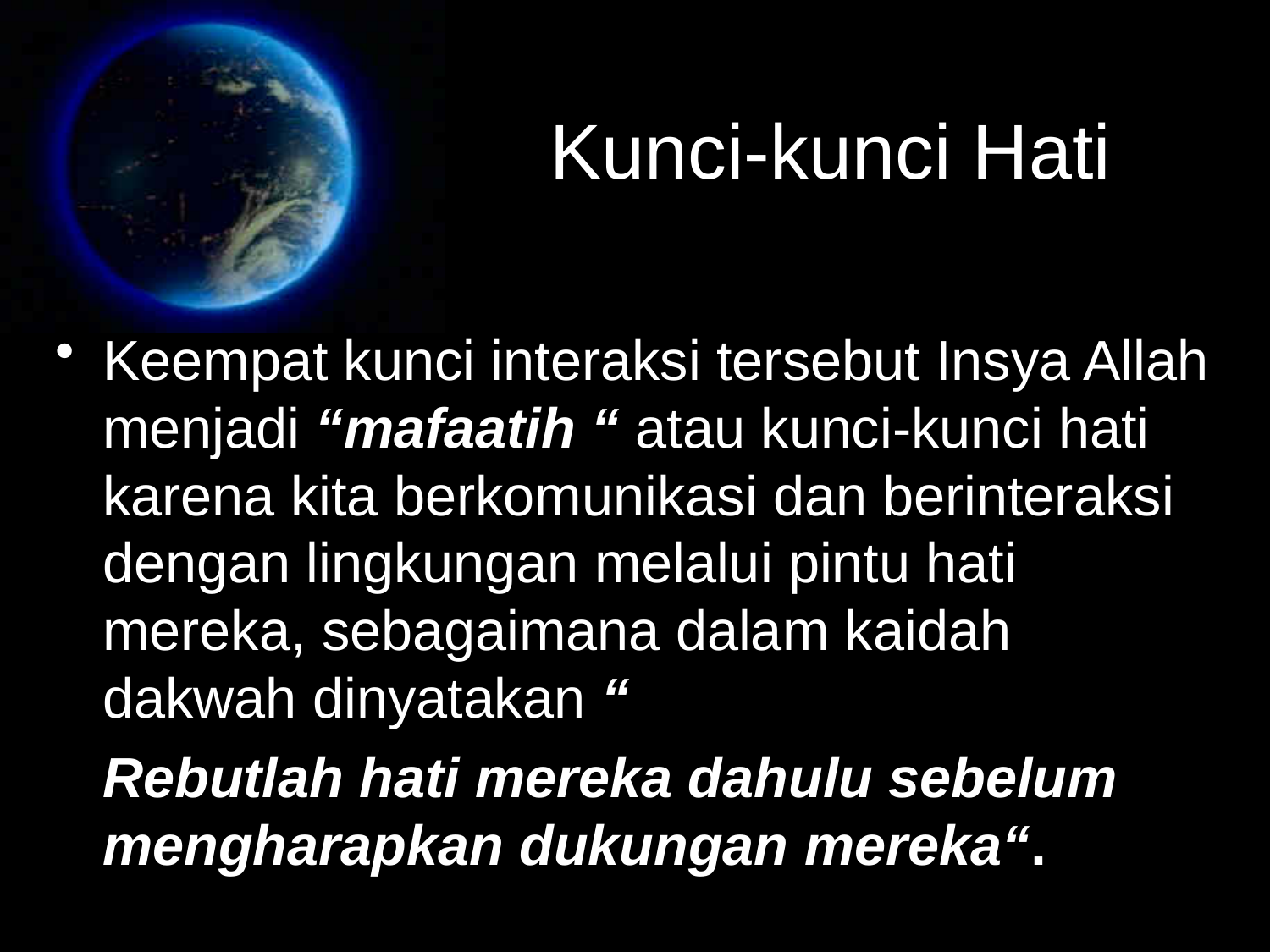

# Kunci-kunci Hati
Keempat kunci interaksi tersebut Insya Allah menjadi “mafaatih “ atau kunci-kunci hati karena kita berkomunikasi dan berinteraksi dengan lingkungan melalui pintu hati mereka, sebagaimana dalam kaidah dakwah dinyatakan “
	Rebutlah hati mereka dahulu sebelum mengharapkan dukungan mereka“.